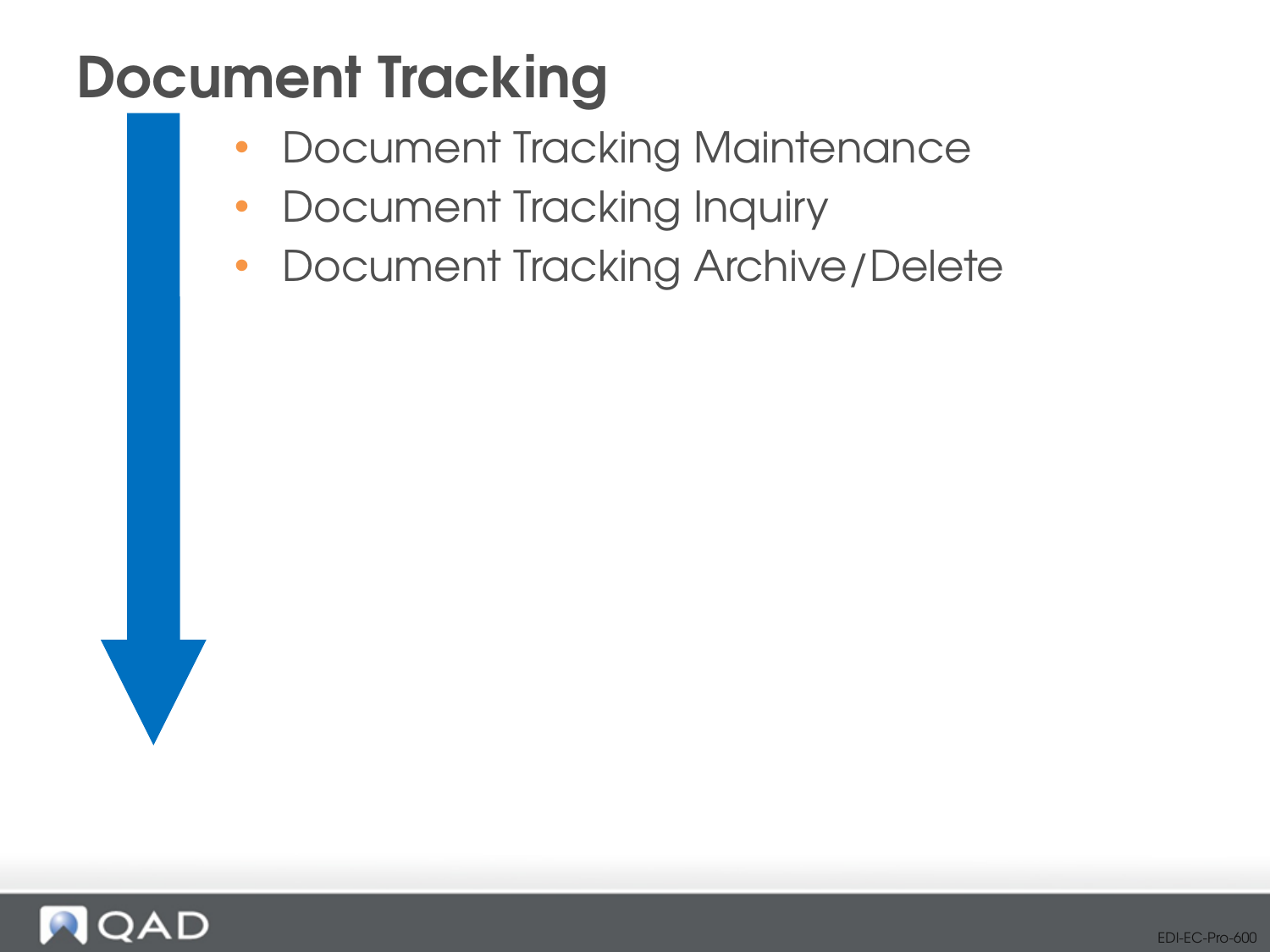

# Document Tracking

Document Tracking Maintenance
Document Tracking Inquiry
Document Tracking Archive/Delete

EDI-EC-Pro-600